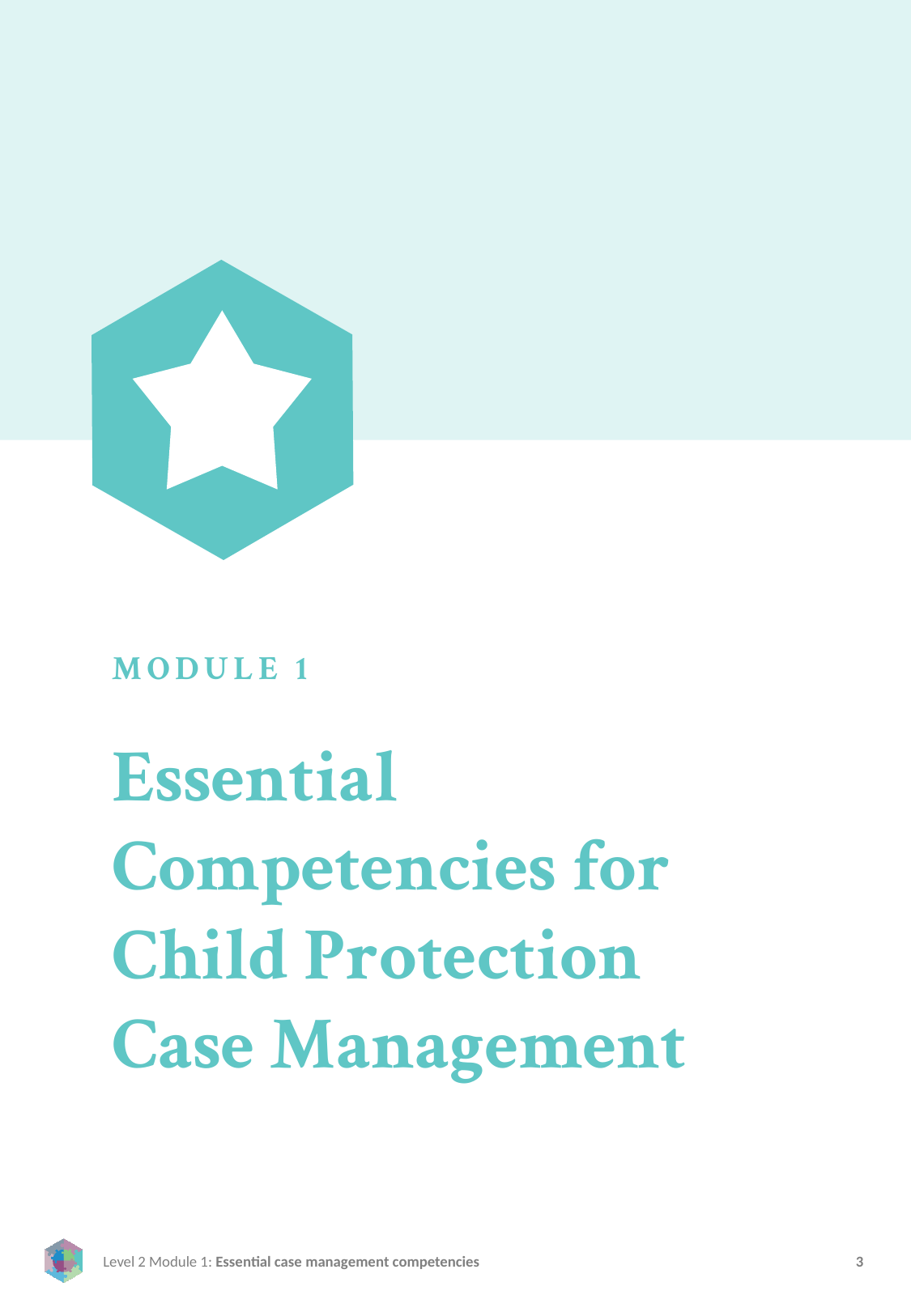

MODULE 1

Essential Competencies for Child Protection Case Management